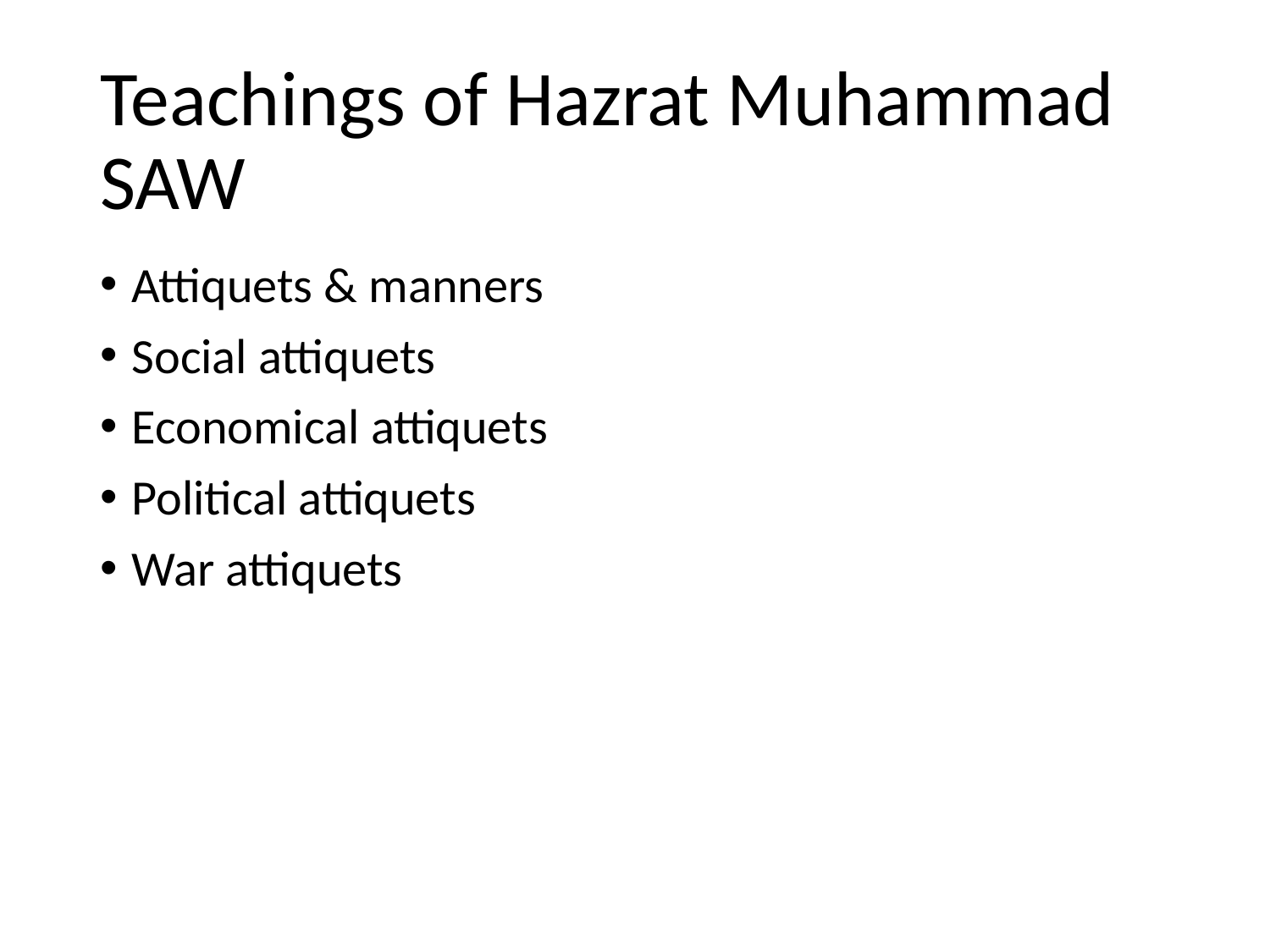

# Teachings of Hazrat Muhammad SAW
Attiquets & manners
Social attiquets
Economical attiquets
Political attiquets
War attiquets